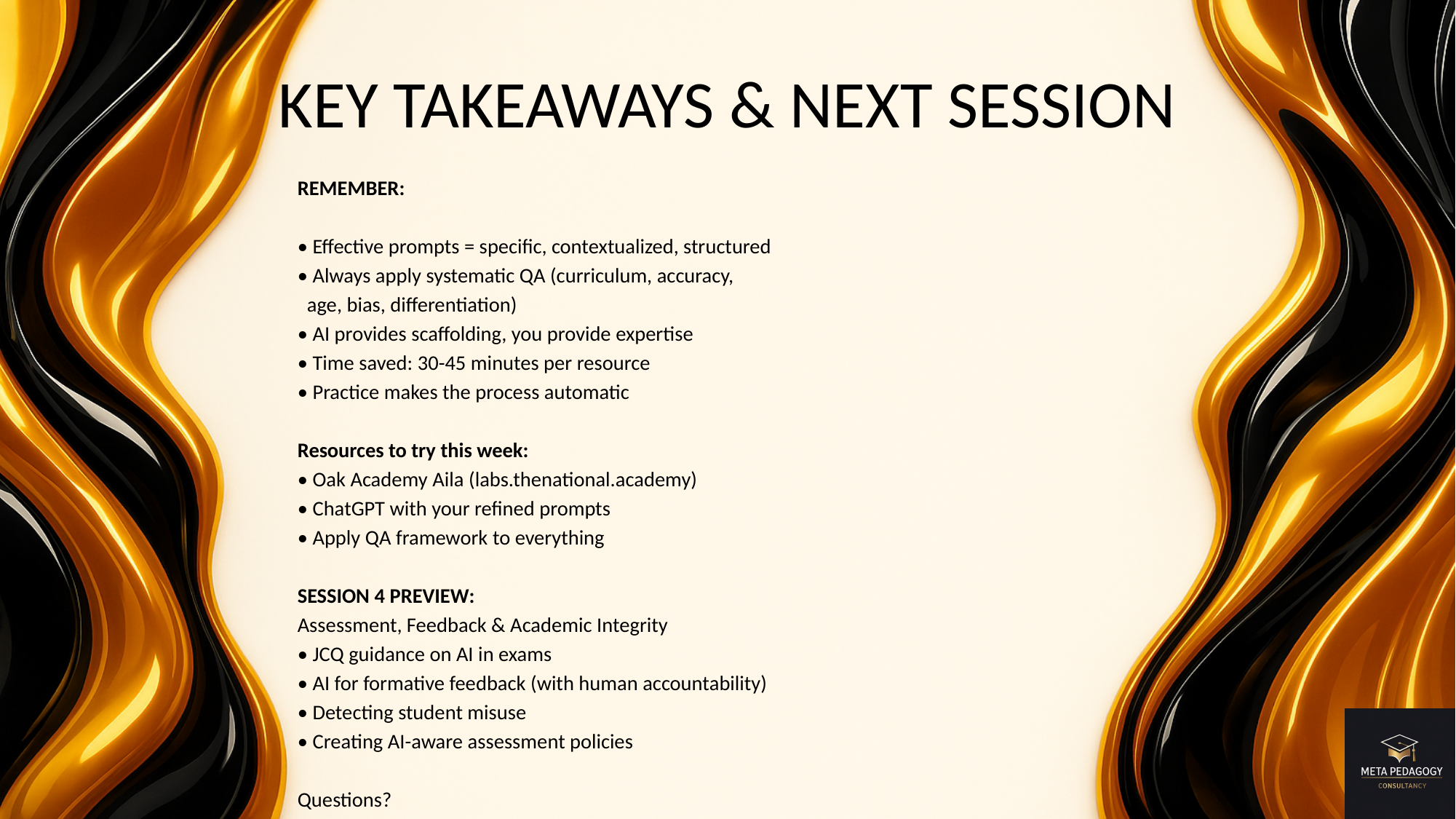

# KEY TAKEAWAYS & NEXT SESSION
REMEMBER:

• Effective prompts = specific, contextualized, structured
• Always apply systematic QA (curriculum, accuracy,
  age, bias, differentiation)
• AI provides scaffolding, you provide expertise
• Time saved: 30-45 minutes per resource
• Practice makes the process automatic

Resources to try this week:
• Oak Academy Aila (labs.thenational.academy)
• ChatGPT with your refined prompts
• Apply QA framework to everything

SESSION 4 PREVIEW:
Assessment, Feedback & Academic Integrity
• JCQ guidance on AI in exams
• AI for formative feedback (with human accountability)
• Detecting student misuse
• Creating AI-aware assessment policies

Questions?